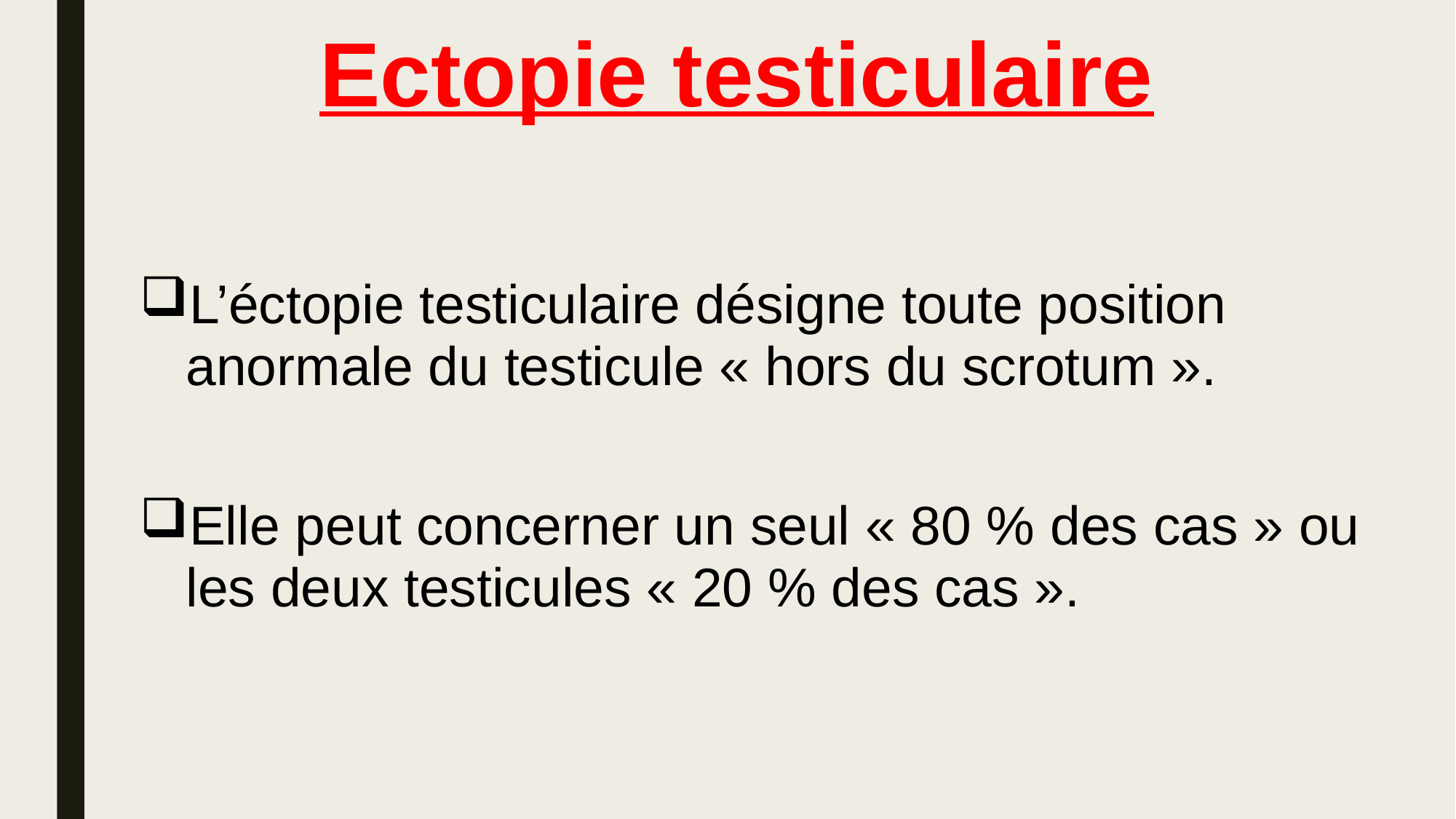

# Ectopie testiculaire
L’éctopie testiculaire désigne toute position anormale du testicule « hors du scrotum ».

Elle peut concerner un seul « 80 % des cas » ou les deux testicules « 20 % des cas ».